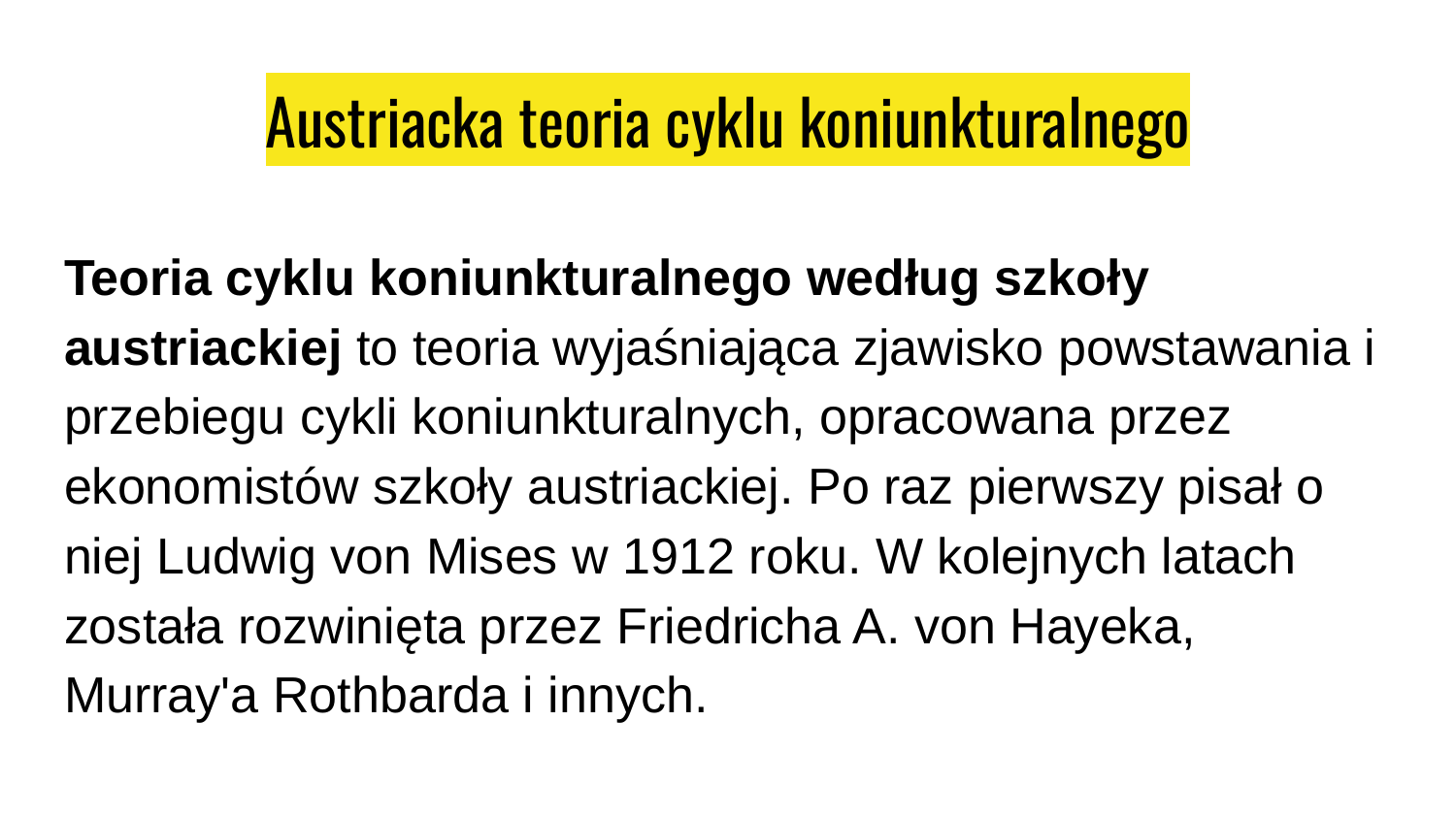

# Austriacka teoria cyklu koniunkturalnego

Teoria cyklu koniunkturalnego według szkoły austriackiej to teoria wyjaśniająca zjawisko powstawania i przebiegu cykli koniunkturalnych, opracowana przez ekonomistów szkoły austriackiej. Po raz pierwszy pisał o niej Ludwig von Mises w 1912 roku. W kolejnych latach została rozwinięta przez Friedricha A. von Hayeka, Murray'a Rothbarda i innych.